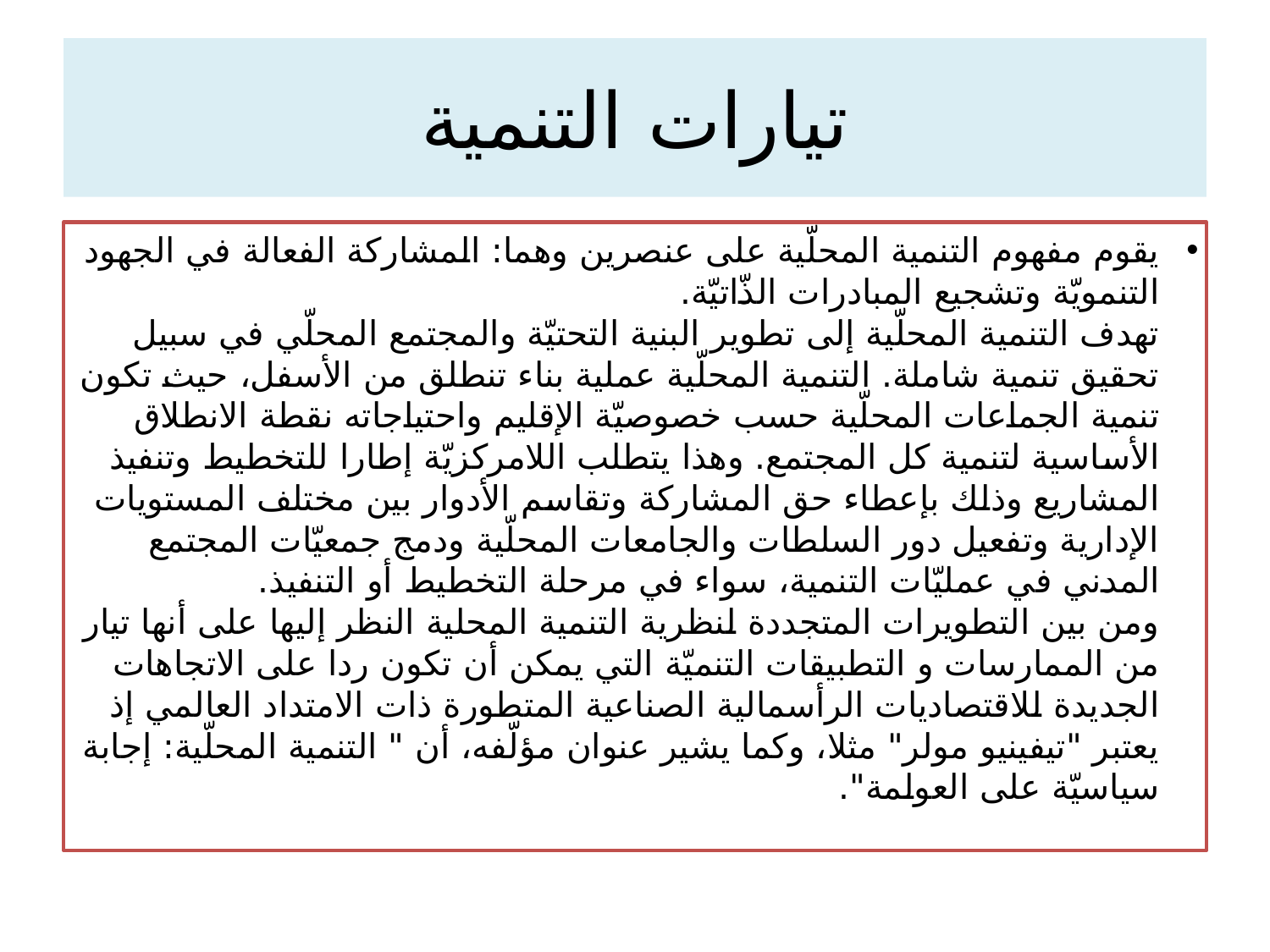

# تيارات التنمية
يقوم مفهوم التنمية المحلّية على عنصرين وهما: المشاركة الفعالة في الجهود التنمويّة وتشجيع المبادرات الذّاتيّة.
تهدف التنمية المحلّية إلى تطوير البنية التحتيّة والمجتمع المحلّي في سبيل تحقيق تنمية شاملة. التنمية المحلّية عملية بناء تنطلق من الأسفل، حيث تكون تنمية الجماعات المحلّية حسب خصوصيّة الإقليم واحتياجاته نقطة الانطلاق الأساسية لتنمية كل المجتمع. وهذا يتطلب اللامركزيّة إطارا للتخطيط وتنفيذ المشاريع وذلك بإعطاء حق المشاركة وتقاسم الأدوار بين مختلف المستويات الإدارية وتفعيل دور السلطات والجامعات المحلّية ودمج جمعيّات المجتمع المدني في عمليّات التنمية، سواء في مرحلة التخطيط أو التنفيذ.
ومن بين التطويرات المتجددة لنظرية التنمية المحلية النظر إليها على أنها تيار من الممارسات و التطبيقات التنميّة التي يمكن أن تكون ردا على الاتجاهات  الجديدة للاقتصاديات الرأسمالية الصناعية المتطورة ذات الامتداد العالمي إذ يعتبر "تيفينيو مولر" مثلا، وكما يشير عنوان مؤلّفه، أن " التنمية المحلّية: إجابة سياسيّة على العولمة".